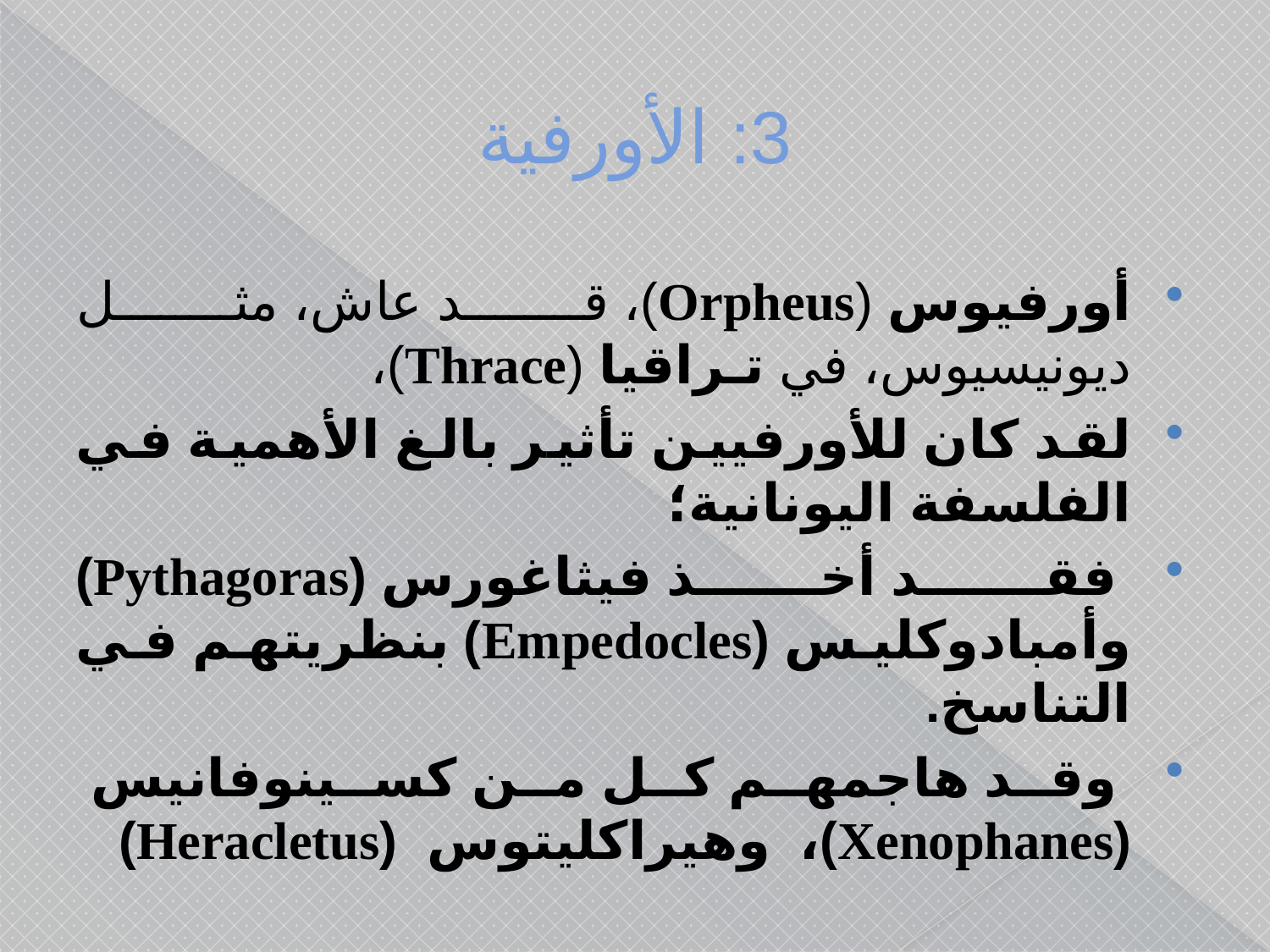

# 3: الأورفية
أورفيوس (Orpheus)، قد عاش، مثل ديونيسيوس، في تـراقيا (Thrace)،
لقد كان للأورفيين تأثير بالغ الأهمية في الفلسفة اليونانية؛
 فقد أخذ فيثاغورس (Pythagoras) وأمبادوكليس (Empedocles) بنظريتهم في التناسخ.
 وقد هاجمهم كل من كسينوفانيس  (Xenophanes)،  وهيراكليتوس  (Heracletus)